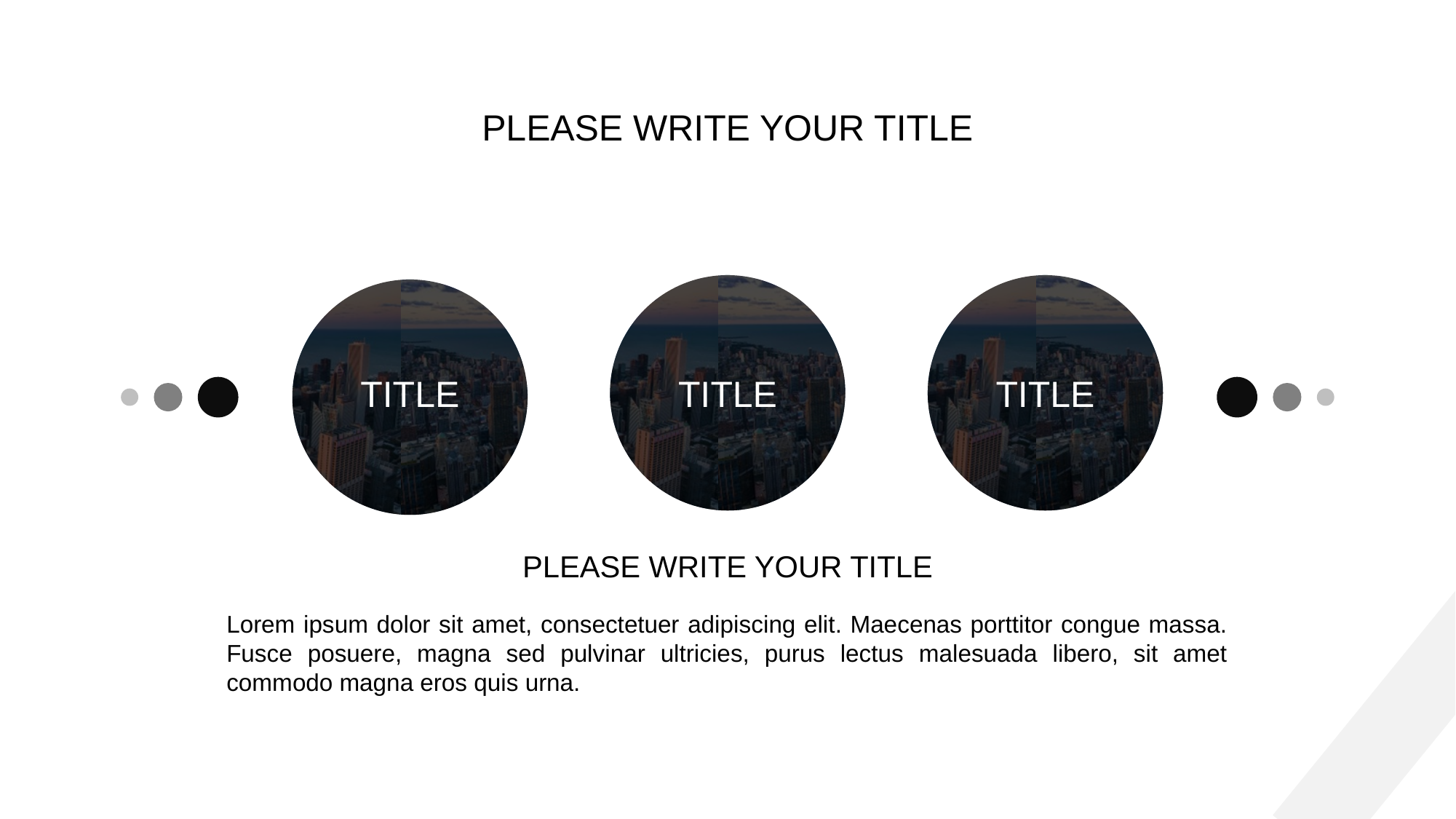

PLEASE WRITE YOUR TITLE

TITLE
TITLE
TITLE

PLEASE WRITE YOUR TITLE

Lorem ipsum dolor sit amet, consectetuer adipiscing elit. Maecenas porttitor congue massa. Fusce posuere, magna sed pulvinar ultricies, purus lectus malesuada libero, sit amet commodo magna eros quis urna.